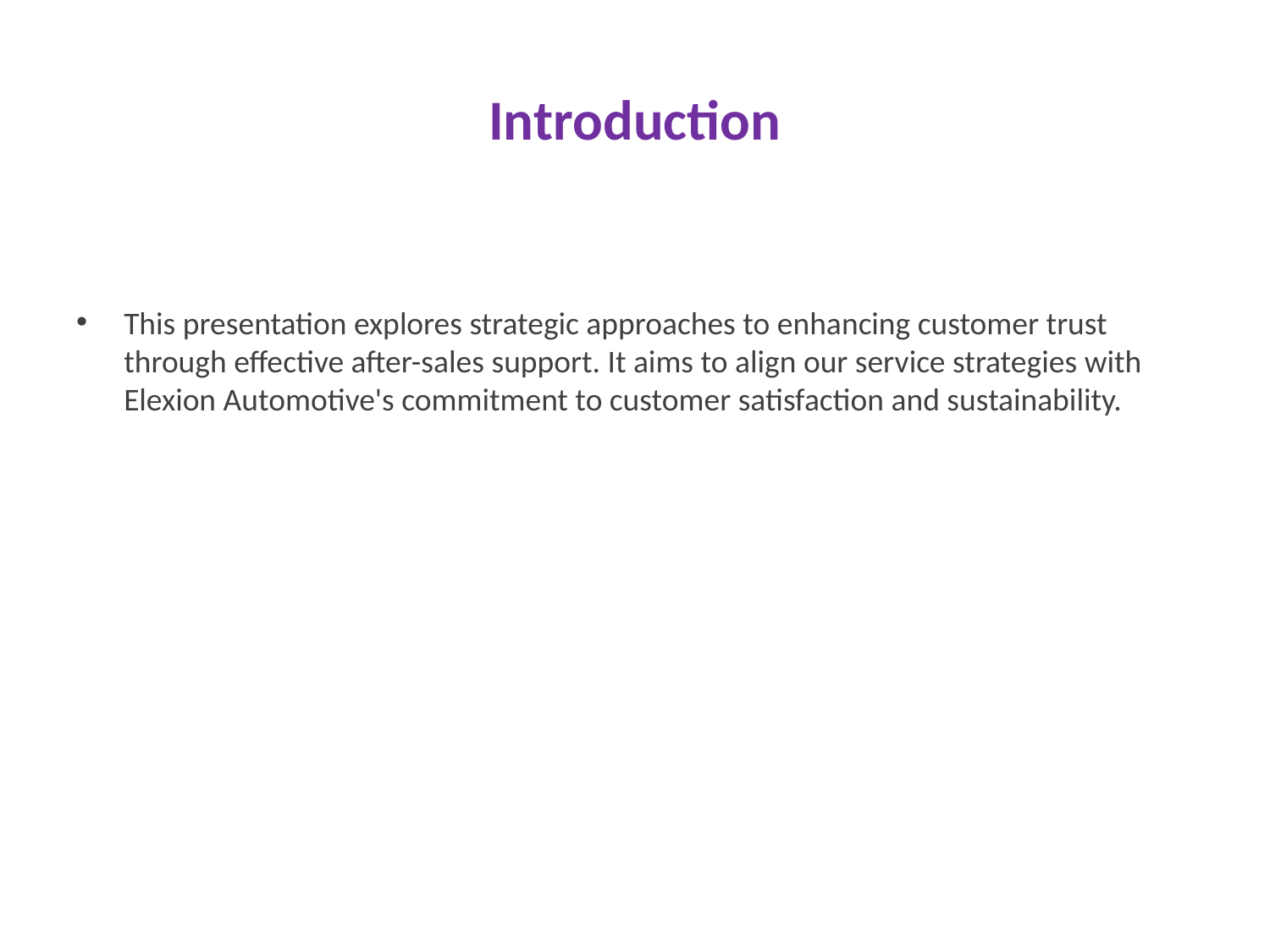

# Introduction

This presentation explores strategic approaches to enhancing customer trust through effective after-sales support. It aims to align our service strategies with Elexion Automotive's commitment to customer satisfaction and sustainability.